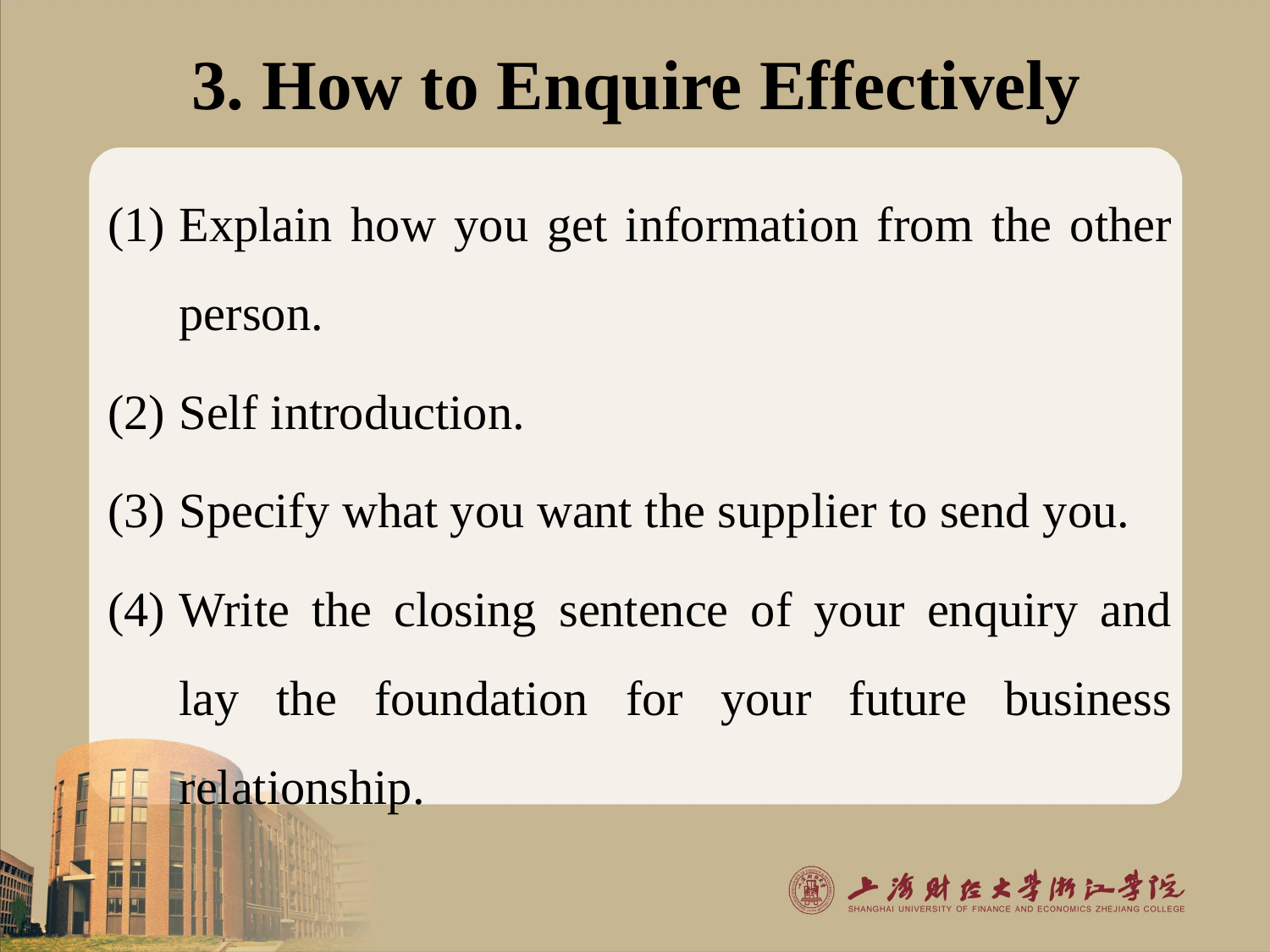

# 3. How to Enquire Effectively
Explain how you get information from the other person.
Self introduction.
Specify what you want the supplier to send you.
Write the closing sentence of your enquiry and lay the foundation for your future business relationship.